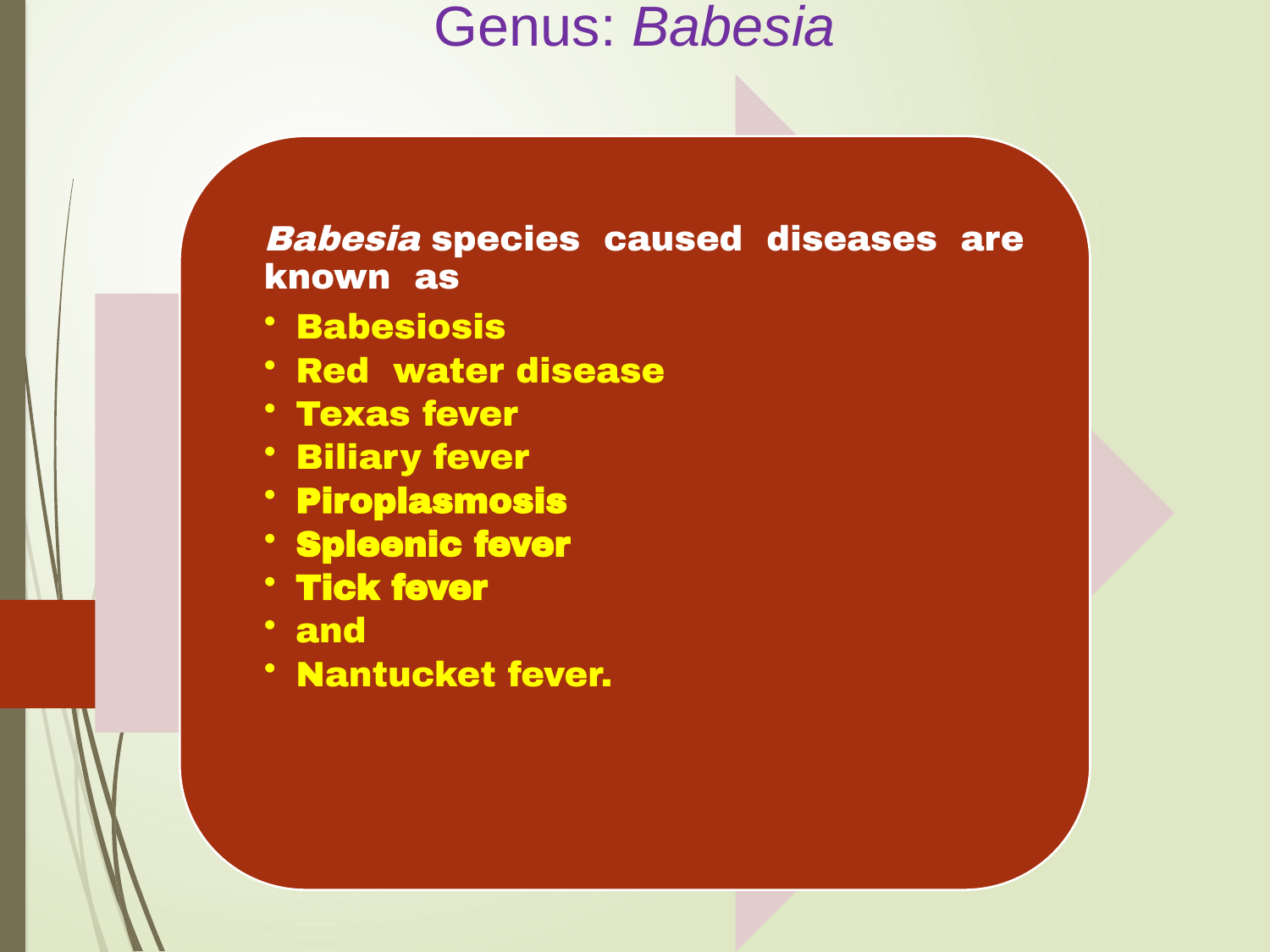

# Genus: Babesia
Babesia species  caused  diseases  are  known  as
Babesiosis
Red  water disease
Texas fever
Biliary fever
Piroplasmosis
Spleenic fever
Tick fever
and
Nantucket fever.